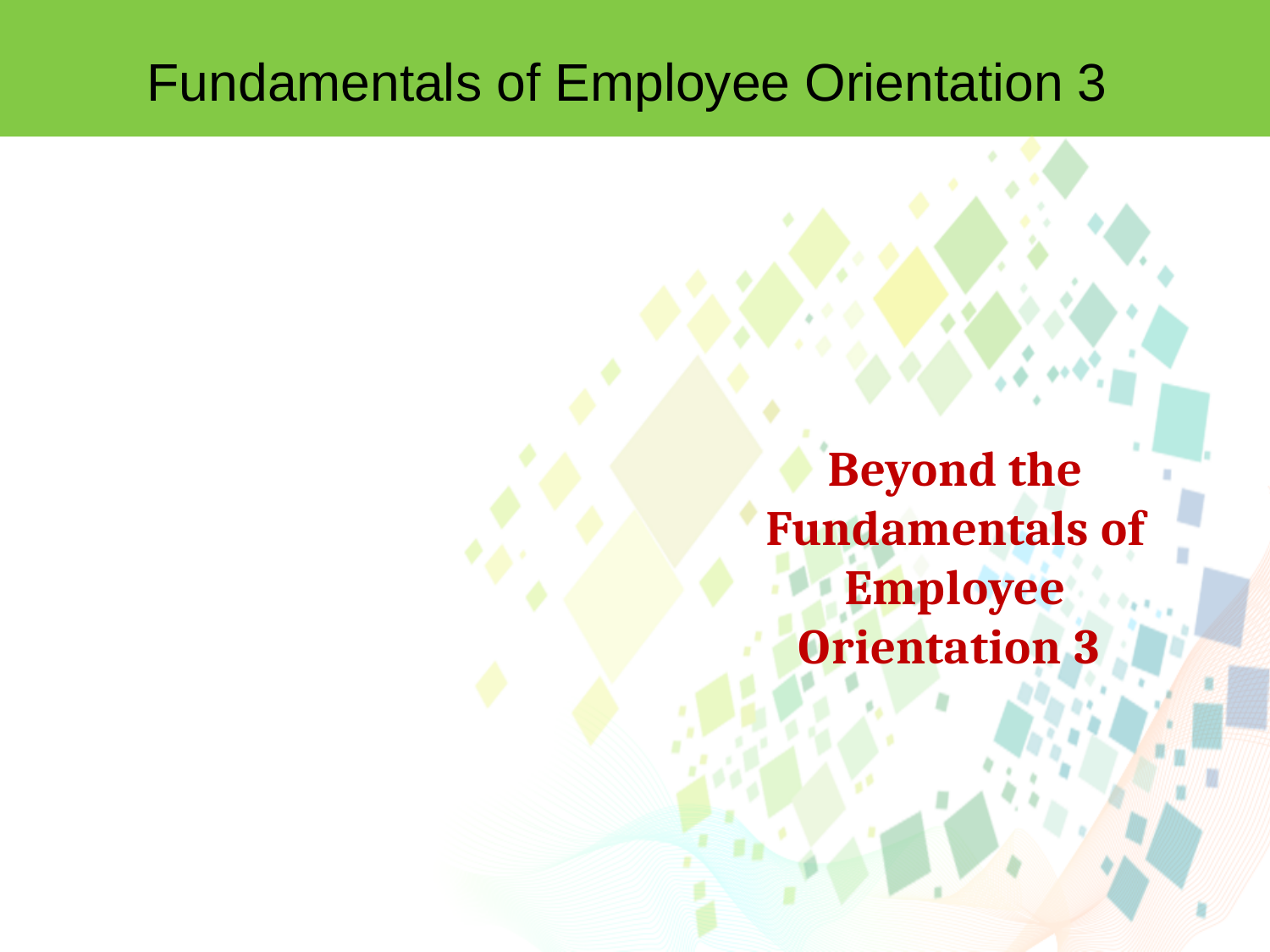

Fundamentals of Employee Orientation 3
Beyond the Fundamentals of Employee Orientation 3